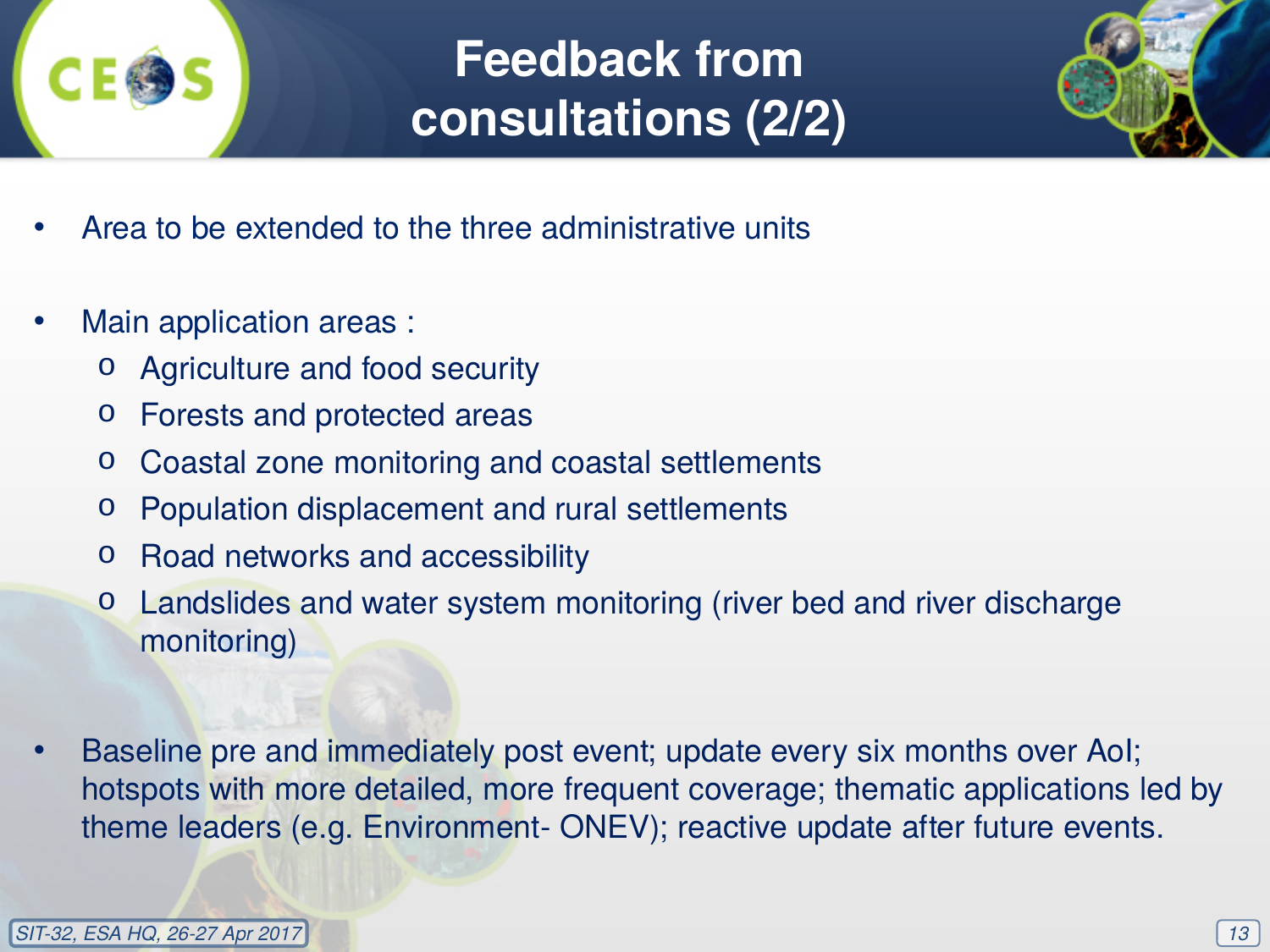

Feedback from consultations (2/2)
Area to be extended to the three administrative units

Main application areas :
Agriculture and food security
Forests and protected areas
Coastal zone monitoring and coastal settlements
Population displacement and rural settlements
Road networks and accessibility
Landslides and water system monitoring (river bed and river discharge monitoring)

Baseline pre and immediately post event; update every six months over AoI; hotspots with more detailed, more frequent coverage; thematic applications led by theme leaders (e.g. Environment- ONEV); reactive update after future events.

13